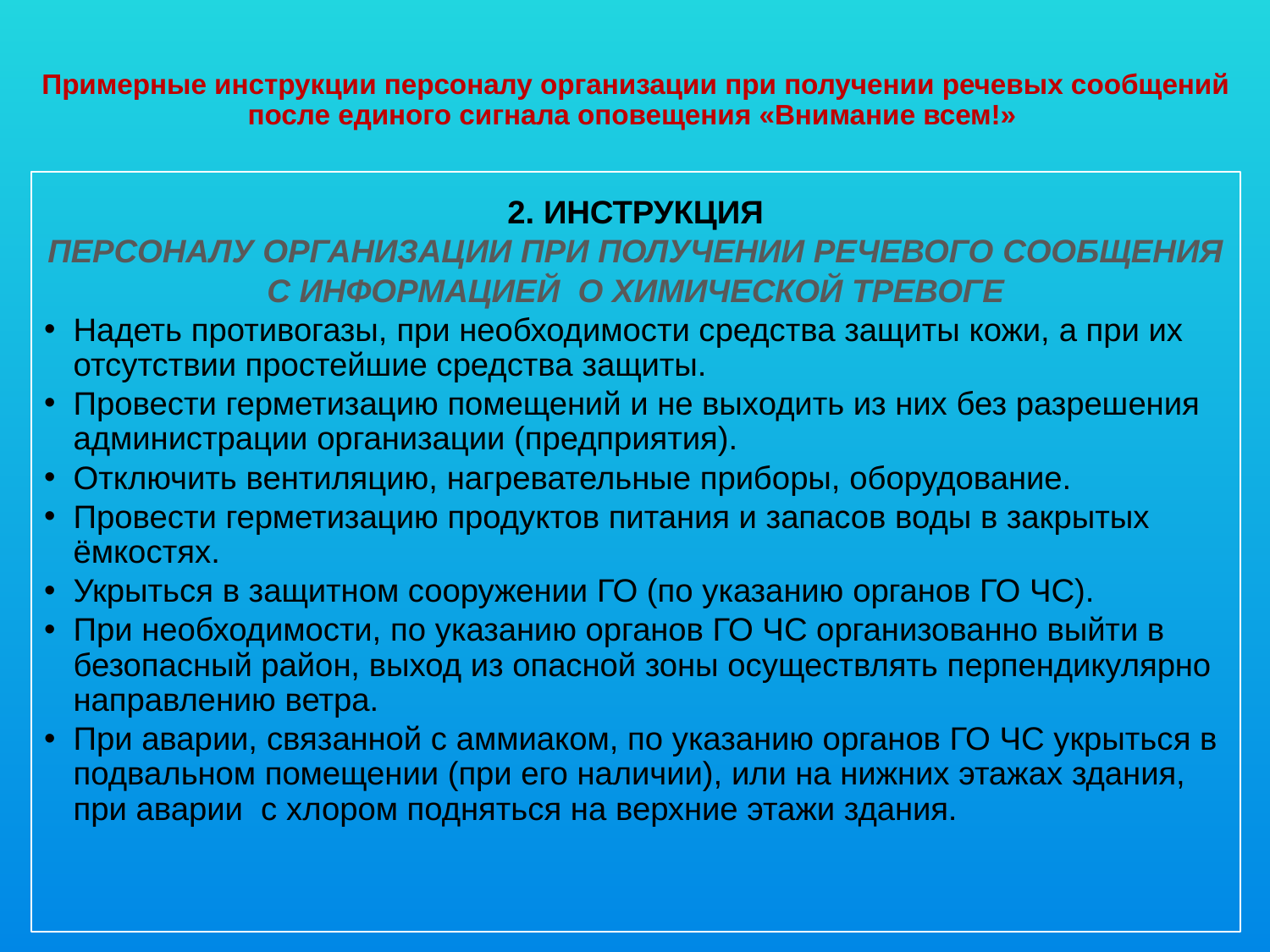

# Примерные инструкции персоналу организации при получении речевых сообщений после единого сигнала оповещения «Внимание всем!»

2. ИНСТРУКЦИЯ
ПЕРСОНАЛУ ОРГАНИЗАЦИИ ПРИ ПОЛУЧЕНИИ РЕЧЕВОГО СООБЩЕНИЯ
С ИНФОРМАЦИЕЙ  О ХИМИЧЕСКОЙ ТРЕВОГЕ
Надеть противогазы, при необходимости средства защиты кожи, а при их отсутствии простейшие средства защиты.
Провести герметизацию помещений и не выходить из них без разрешения администрации организации (предприятия).
Отключить вентиляцию, нагревательные приборы, оборудование.
Провести герметизацию продуктов питания и запасов воды в закрытых ёмкостях.
Укрыться в защитном сооружении ГО (по указанию органов ГО ЧС).
При необходимости, по указанию органов ГО ЧС организованно выйти в безопасный район, выход из опасной зоны осуществлять перпендикулярно направлению ветра.
При аварии, связанной с аммиаком, по указанию органов ГО ЧС укрыться в подвальном помещении (при его наличии), или на нижних этажах здания, при аварии  с хлором подняться на верхние этажи здания.